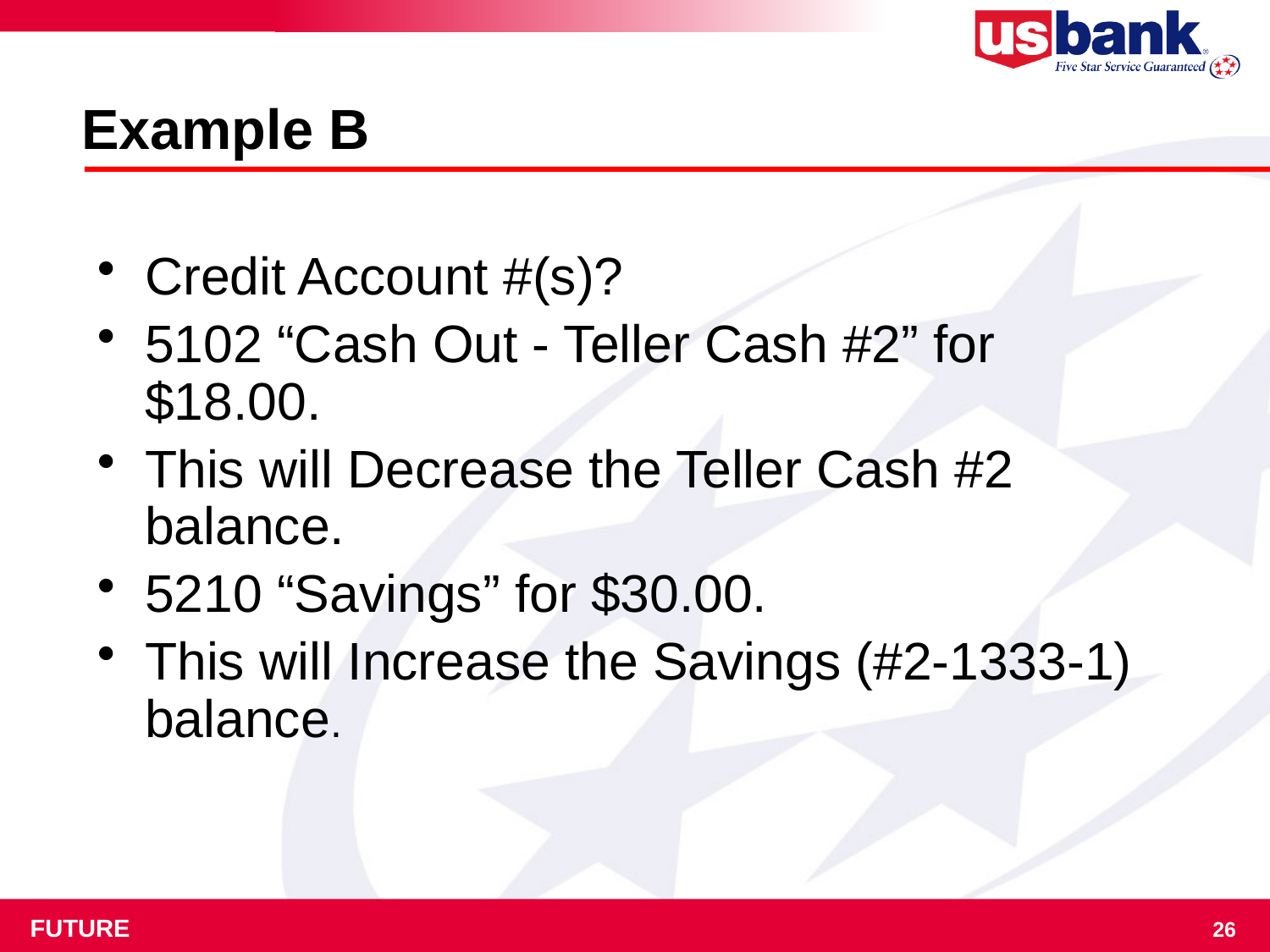

# Example B
Credit Account #(s)?
5102 “Cash Out - Teller Cash #2” for $18.00.
This will Decrease the Teller Cash #2 balance.
5210 “Savings” for $30.00.
This will Increase the Savings (#2-1333-1) balance.